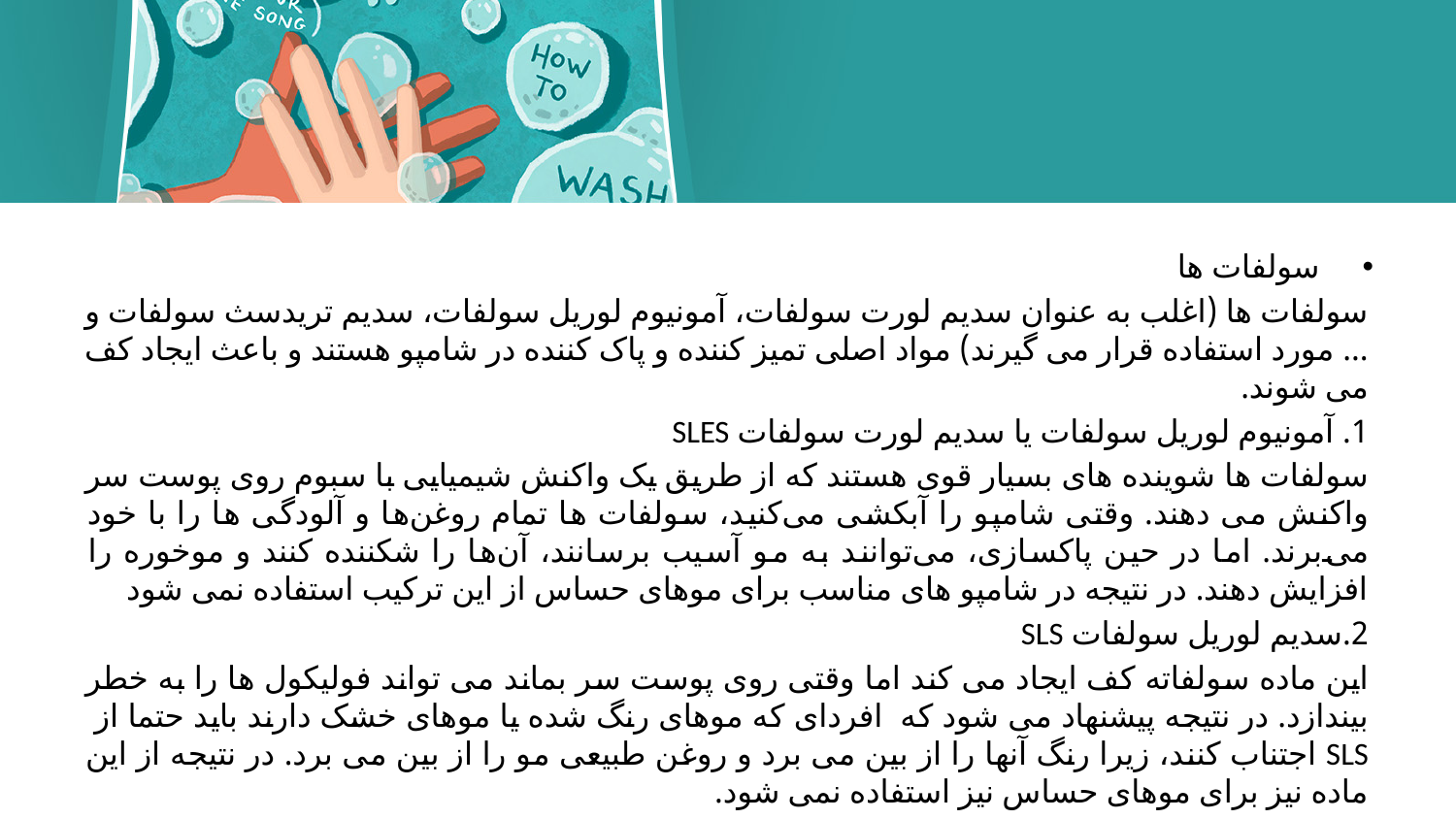

#
سولفات ها
سولفات ها (اغلب به عنوان سدیم لورت سولفات، آمونیوم لوریل سولفات، سدیم تریدسث سولفات و … مورد استفاده قرار می گیرند) مواد اصلی تمیز کننده و پاک کننده در شامپو هستند و باعث ایجاد کف می شوند.
1. آمونیوم لوریل سولفات یا سدیم لورت سولفات SLES
سولفات ها شوینده های بسیار قوی هستند که از طریق یک واکنش شیمیایی با سبوم روی پوست سر واکنش می دهند. وقتی شامپو را آبکشی می‌کنید، سولفات‌ ها تمام روغن‌ها و آلودگی ها را با خود می‌برند. اما در حین پاکسازی، می‌توانند به مو آسیب برسانند، آن‌ها را شکننده کنند و موخوره را افزایش دهند. در نتیجه در شامپو های مناسب برای موهای حساس از این ترکیب استفاده نمی شود
2.سدیم لوریل سولفات SLS
این ماده سولفاته کف ایجاد می کند اما وقتی روی پوست سر بماند می تواند فولیکول ها را به خطر بیندازد. در نتیجه پیشنهاد می شود که  افردای که موهای رنگ شده یا موهای خشک دارند باید حتما از  SLS اجتناب کنند، زیرا رنگ آنها را از بین می برد و روغن طبیعی مو را از بین می برد. در نتیجه از این ماده نیز برای موهای حساس نیز استفاده نمی شود.